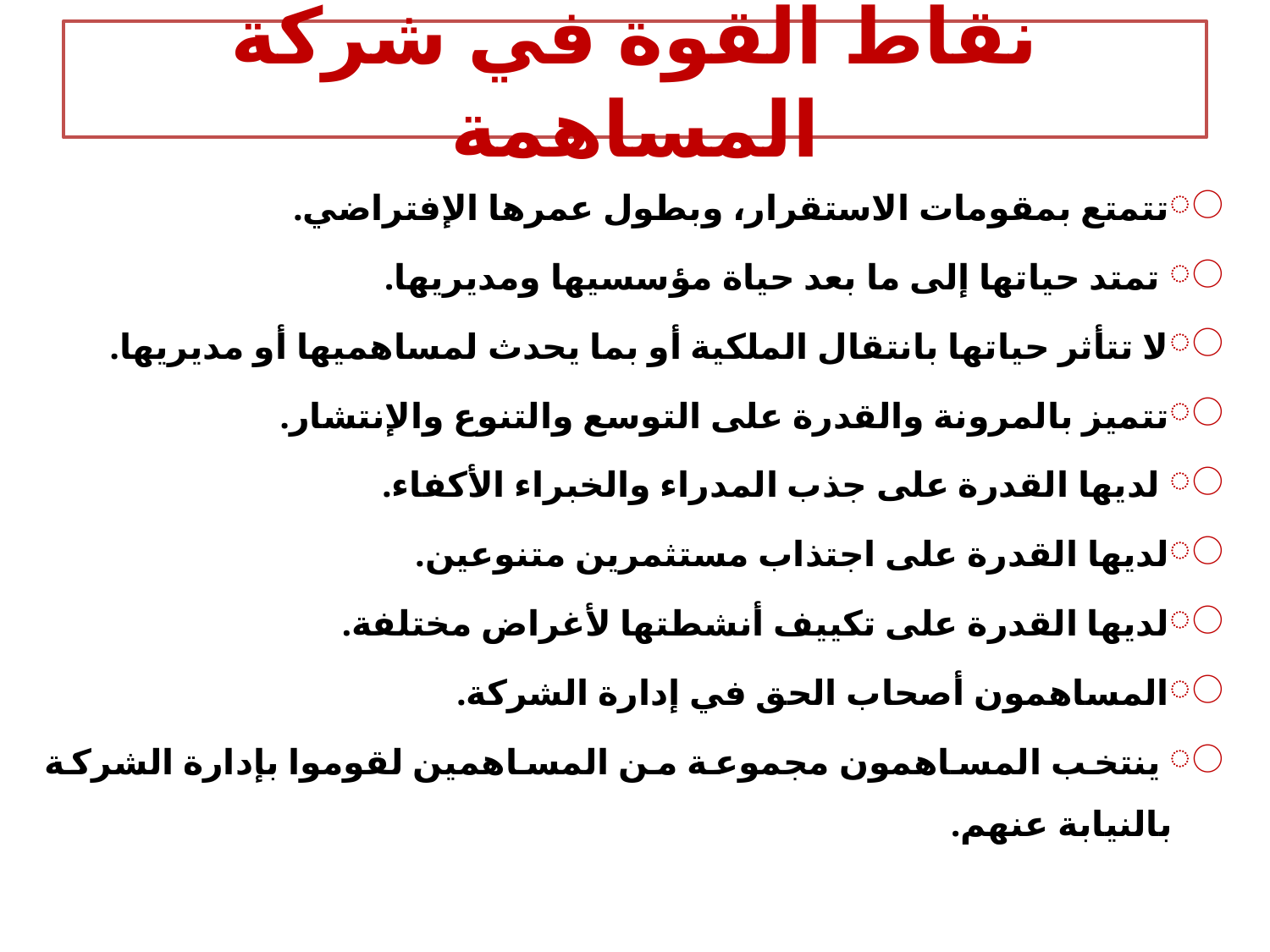

# نقاط القوة في شركة المساهمة
تتمتع بمقومات الاستقرار، وبطول عمرها الإفتراضي.
 تمتد حياتها إلى ما بعد حياة مؤسسيها ومديريها.
لا تتأثر حياتها بانتقال الملكية أو بما يحدث لمساهميها أو مديريها.
تتميز بالمرونة والقدرة على التوسع والتنوع والإنتشار.
 لديها القدرة على جذب المدراء والخبراء الأكفاء.
لديها القدرة على اجتذاب مستثمرين متنوعين.
لديها القدرة على تكييف أنشطتها لأغراض مختلفة.
المساهمون أصحاب الحق في إدارة الشركة.
 ينتخب المساهمون مجموعة من المساهمين لقوموا بإدارة الشركة بالنيابة عنهم.